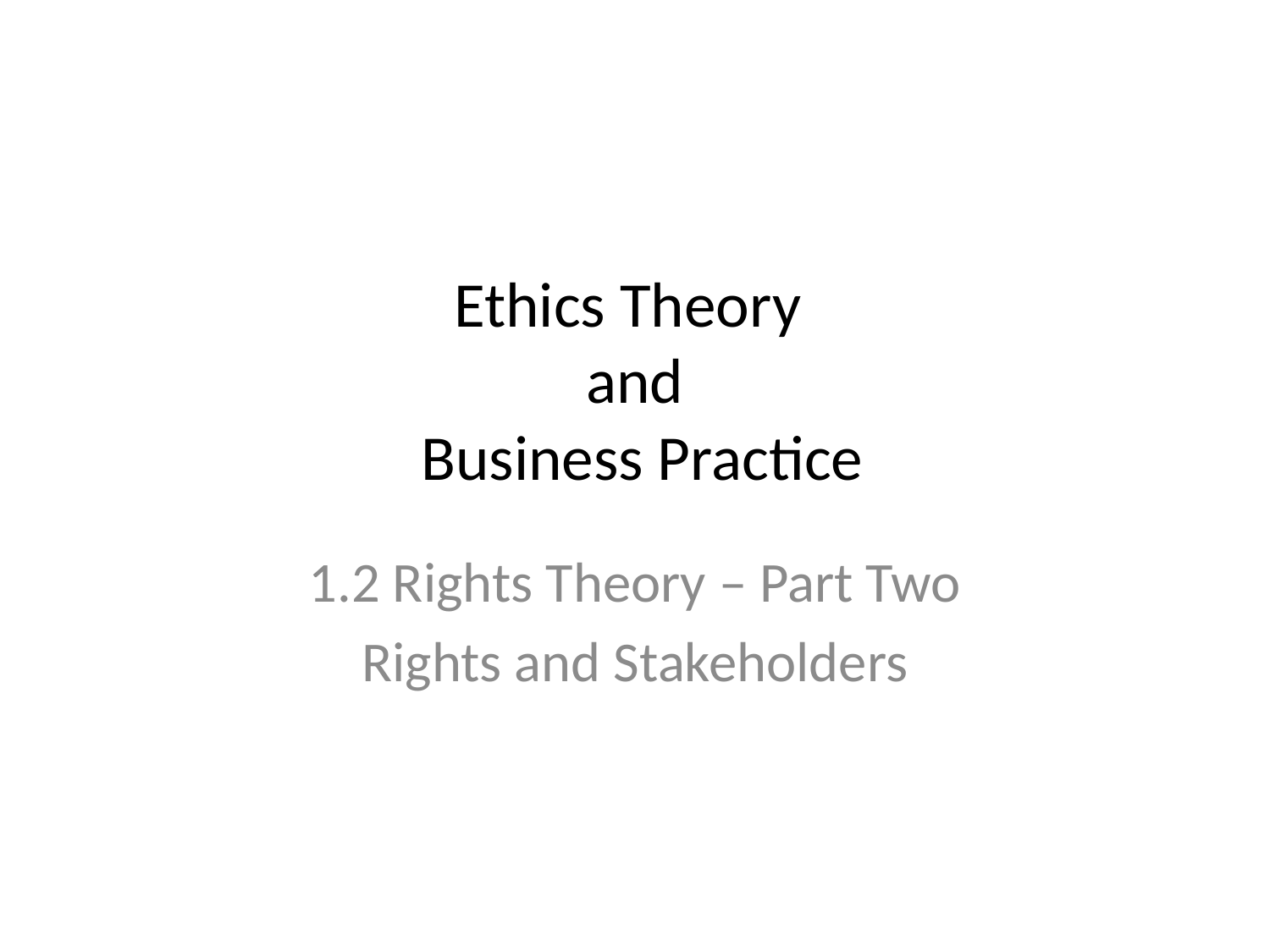

# Ethics Theory and Business Practice
1.2 Rights Theory – Part Two
Rights and Stakeholders